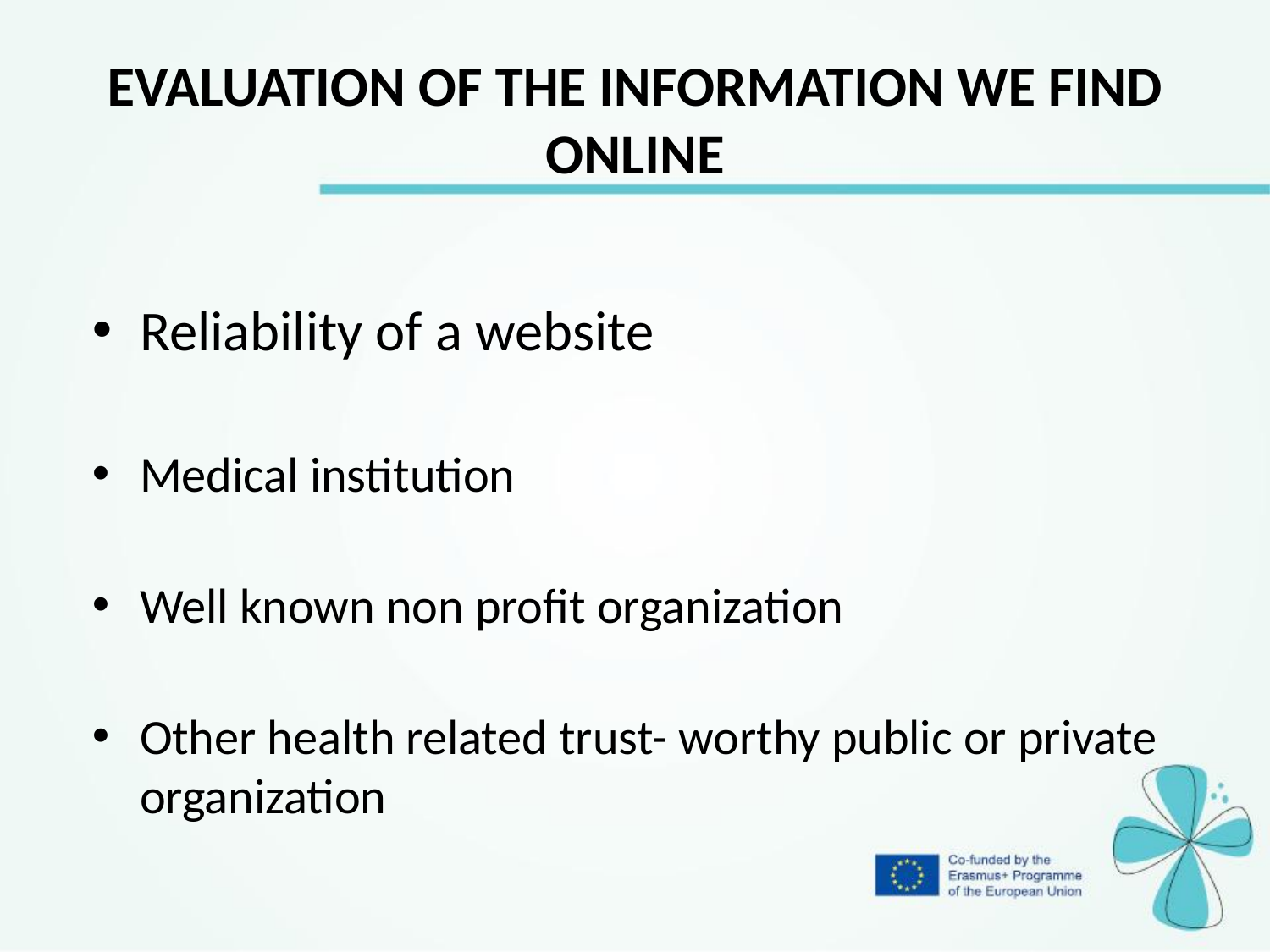

# EVALUATION OF THE INFORMATION WE FIND ONLINE
Reliability of a website

Medical institution

Well known non profit organization

Other health related trust- worthy public or private organization